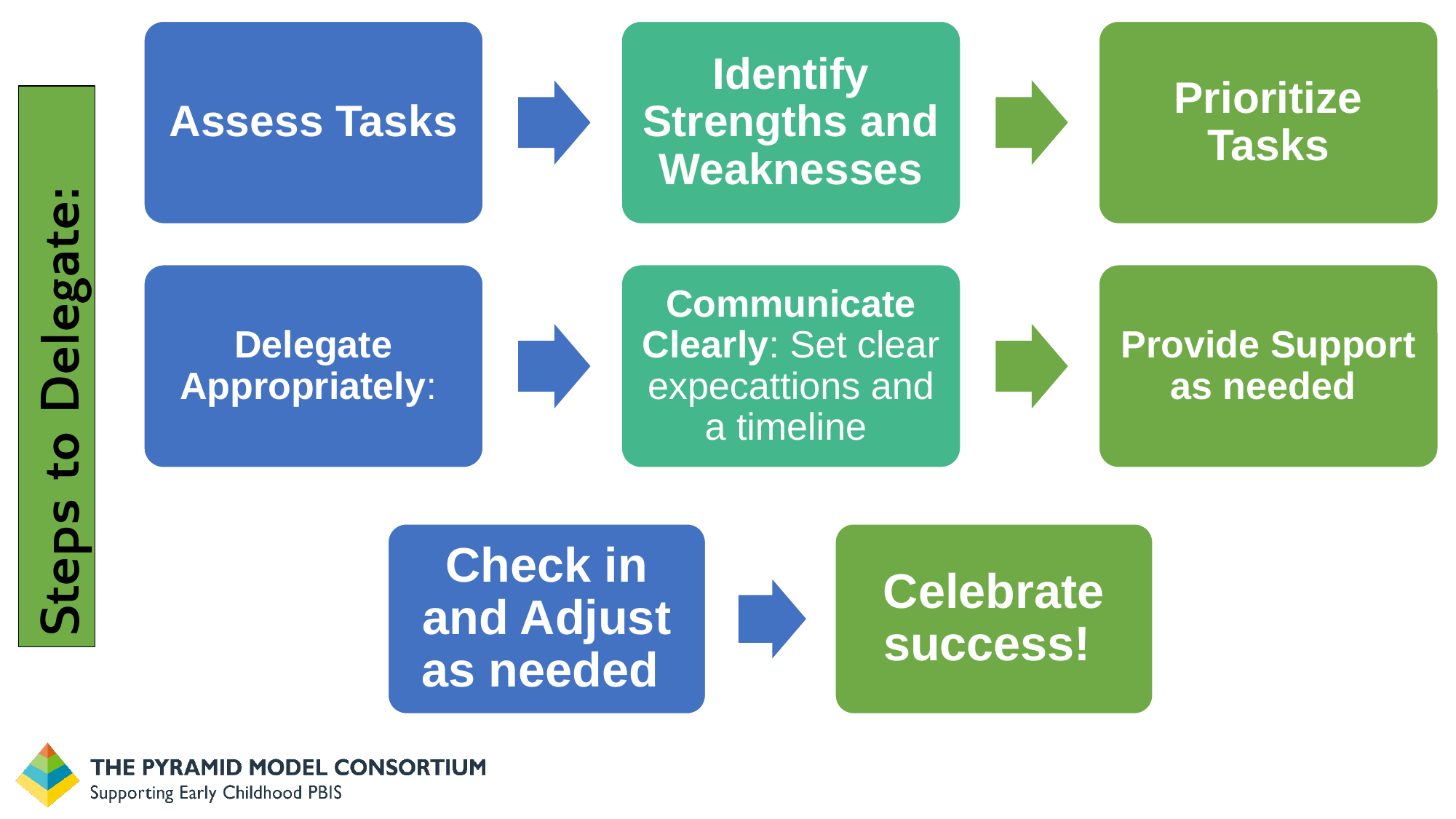

Assess Tasks
Identify Strengths and Weaknesses
Prioritize Tasks

Delegate Appropriately:
Communicate Clearly: Set clear expecattions and a timeline
Provide Support as needed

Steps to Delegate:

Check in and Adjust as needed
Celebrate success!